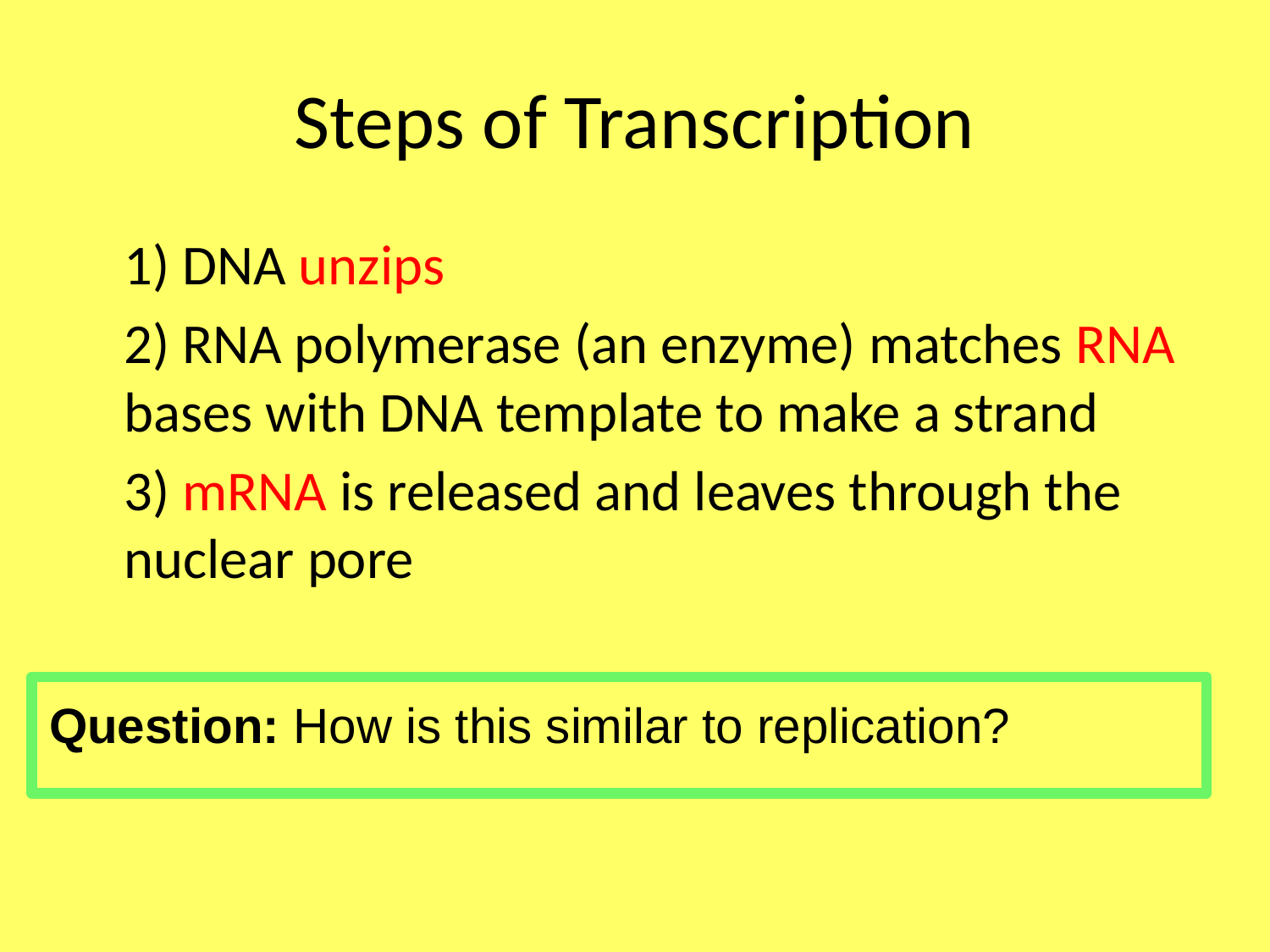

# Steps of Transcription
	1) DNA unzips
	2) RNA polymerase (an enzyme) matches RNA bases with DNA template to make a strand
	3) mRNA is released and leaves through the nuclear pore

Question: How is this similar to replication?